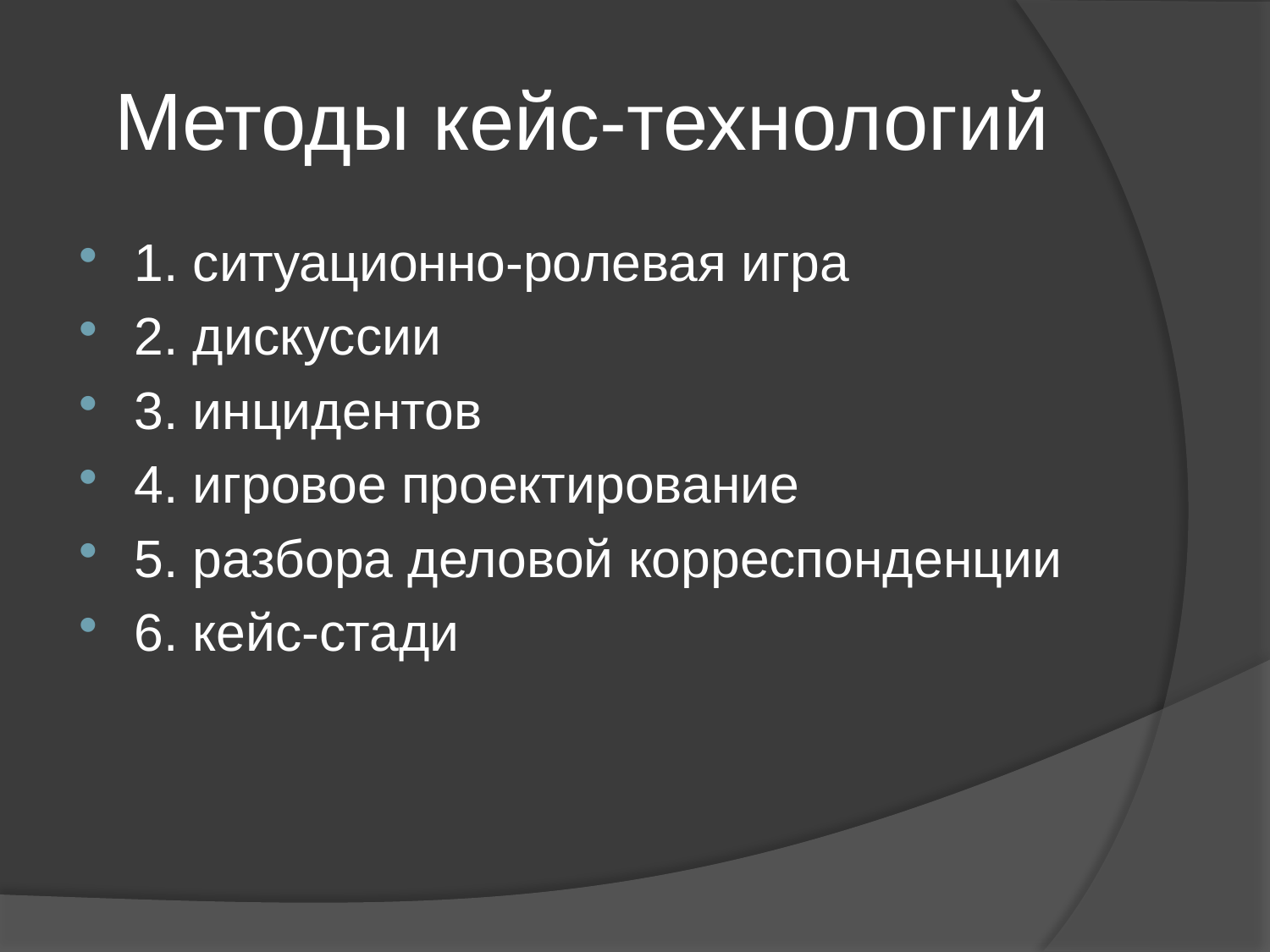

# Методы кейс-технологий
1. ситуационно-ролевая игра
2. дискуссии
3. инцидентов
4. игровое проектирование
5. разбора деловой корреспонденции
6. кейс-стади